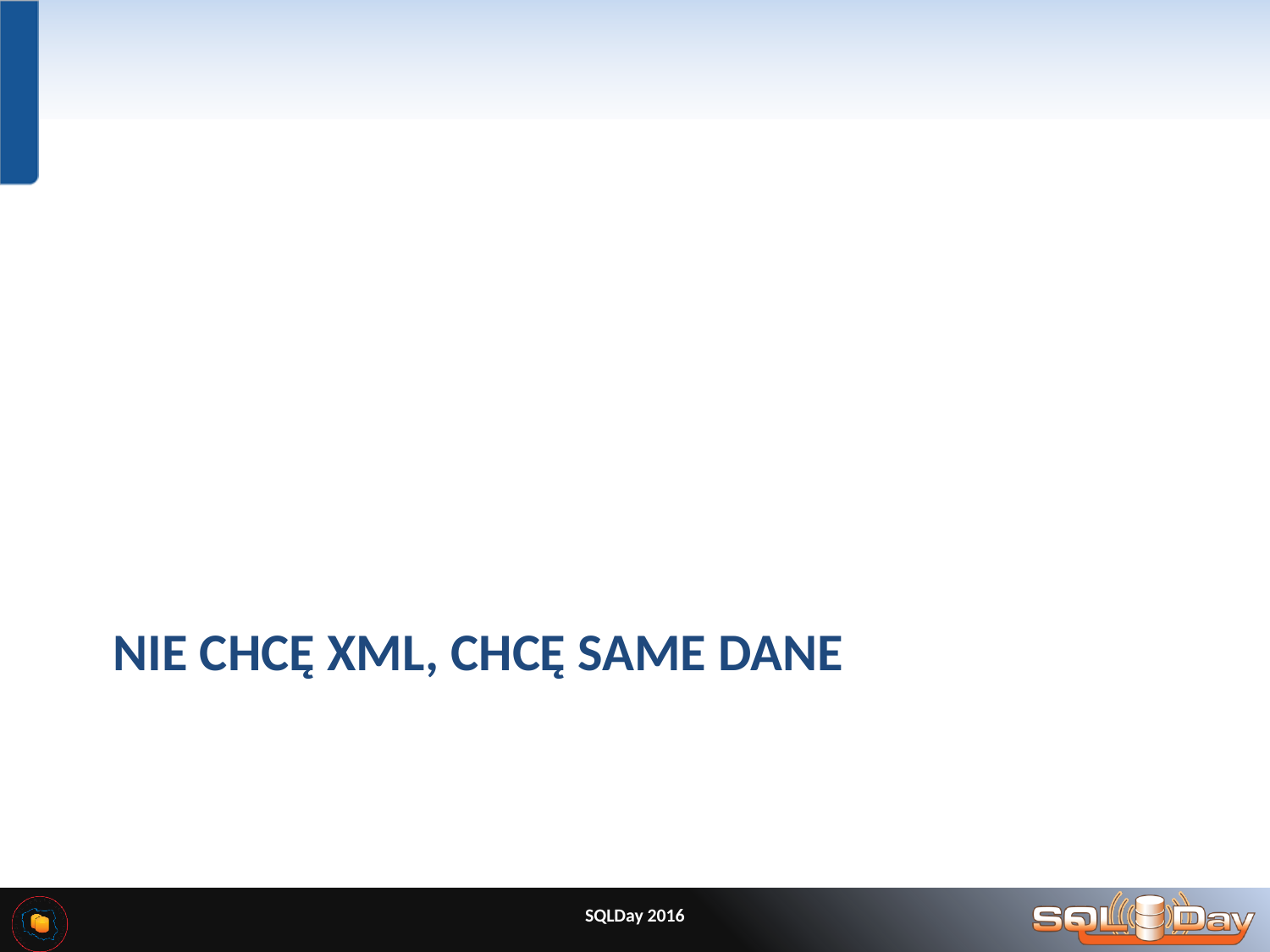

# NIE CHCĘ XML, CHCĘ SAME DANE
SQLDay 2016